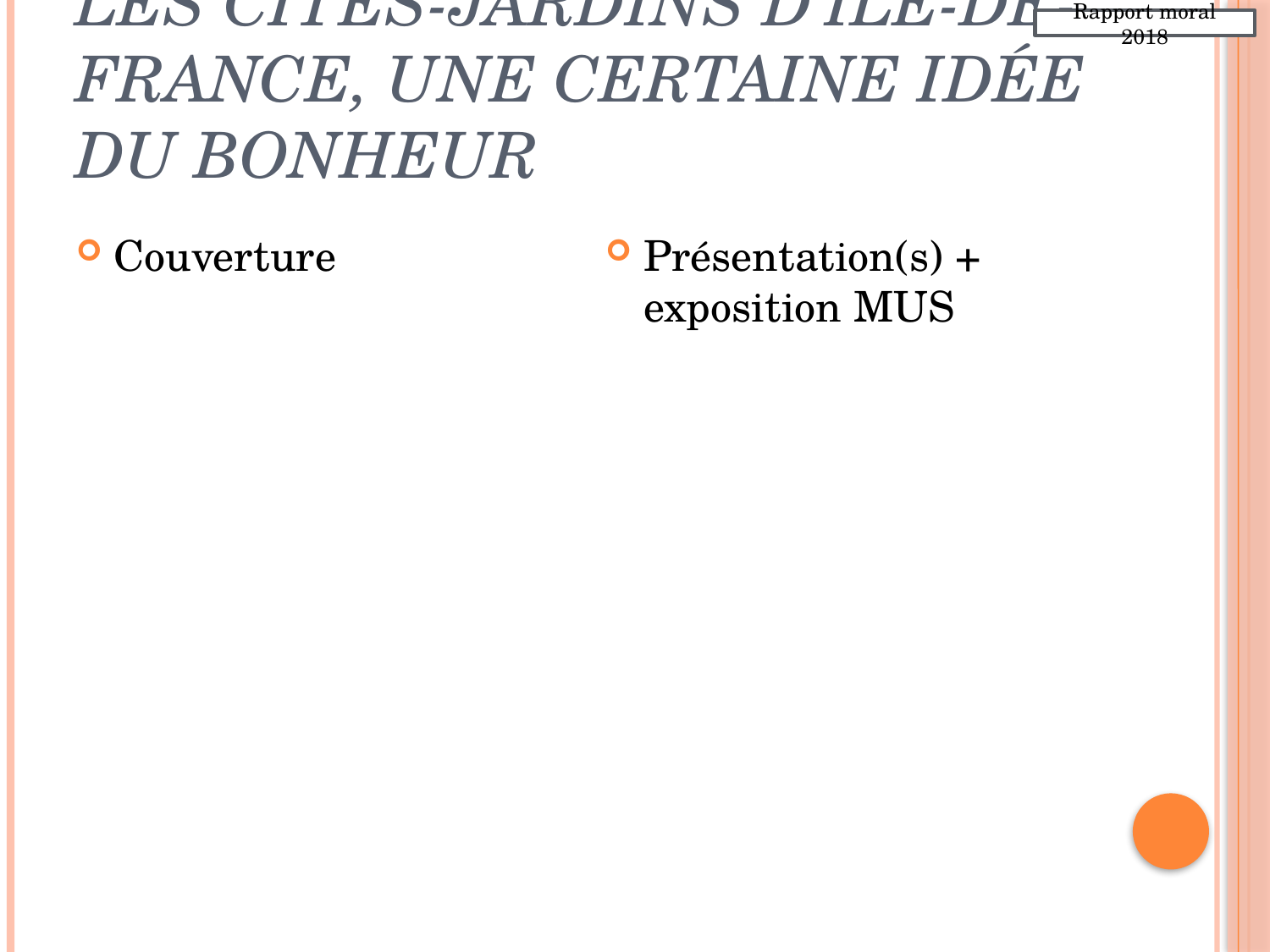

Rapport moral 2018
# Parution de l’ouvrage Les cités-jardins d’Ile-de-France, une certaine idée du bonheur
Couverture
Présentation(s) + exposition MUS